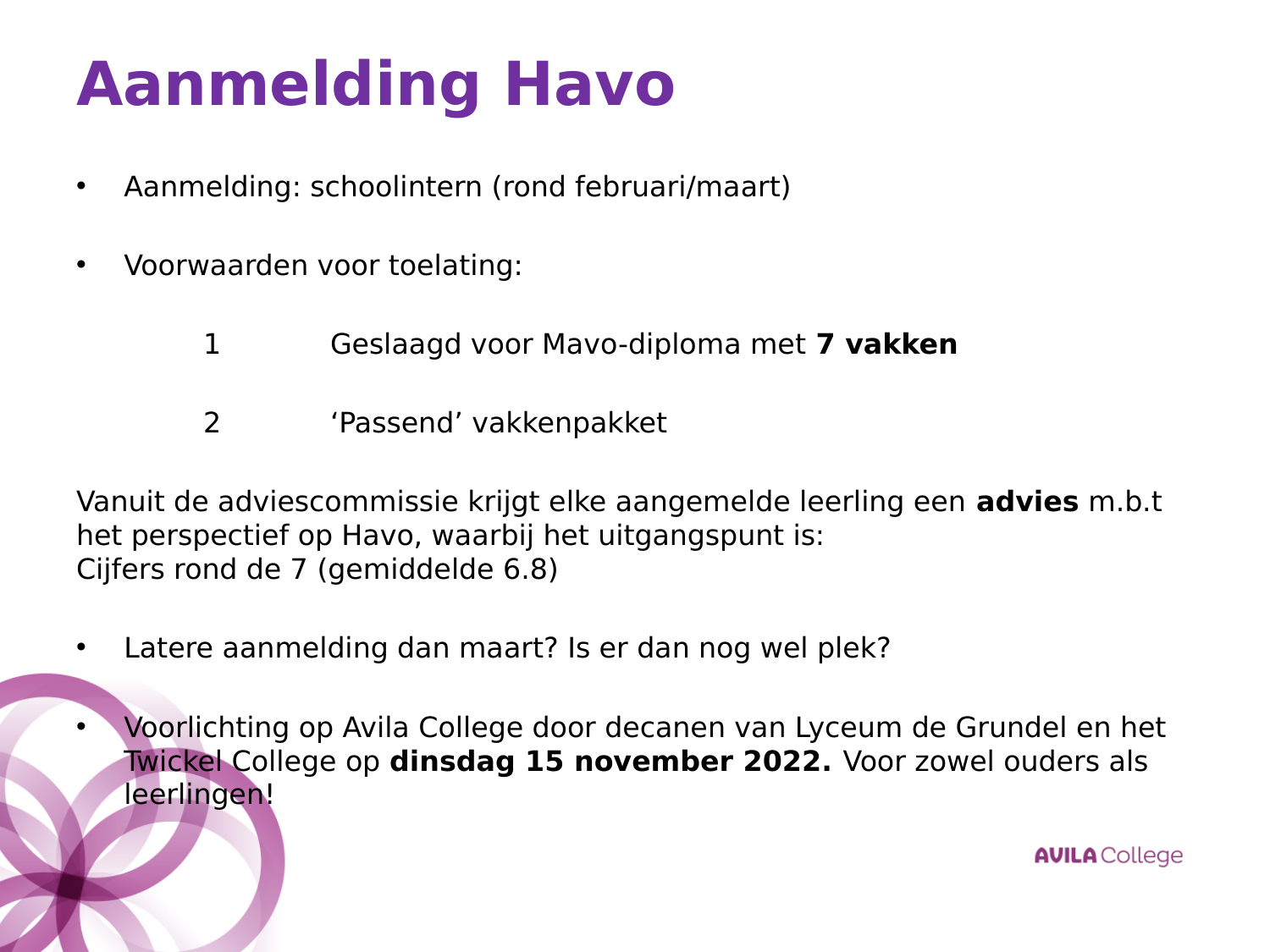

# Aanmelding Havo
Aanmelding: schoolintern (rond februari/maart)

Voorwaarden voor toelating:

	1	Geslaagd voor Mavo-diploma met 7 vakken

	2	‘Passend’ vakkenpakket

Vanuit de adviescommissie krijgt elke aangemelde leerling een advies m.b.t het perspectief op Havo, waarbij het uitgangspunt is:
Cijfers rond de 7 (gemiddelde 6.8)

Latere aanmelding dan maart? Is er dan nog wel plek?

Voorlichting op Avila College door decanen van Lyceum de Grundel en het Twickel College op dinsdag 15 november 2022. Voor zowel ouders als leerlingen!